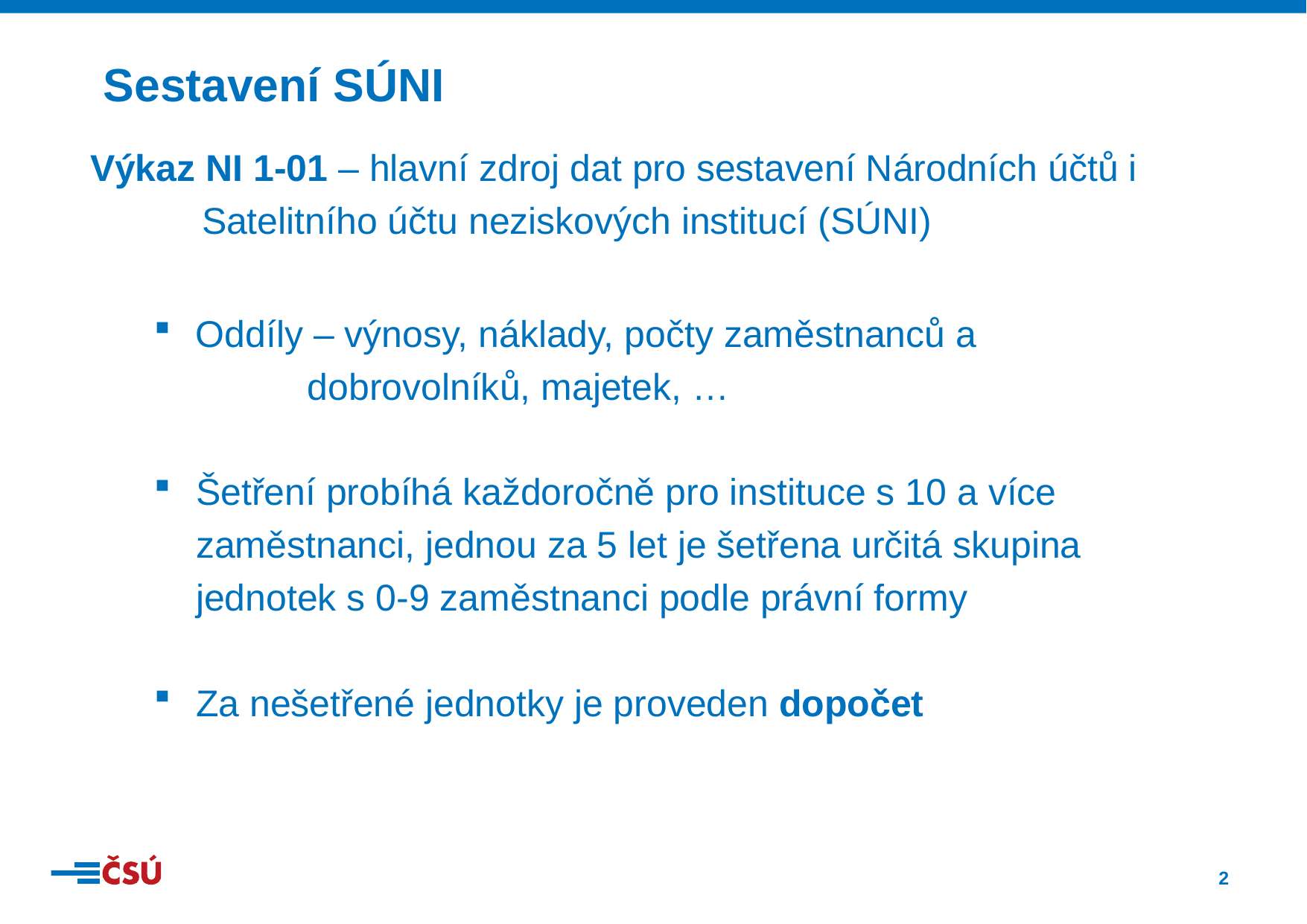

Sestavení SÚNI
Výkaz NI 1-01 – hlavní zdroj dat pro sestavení Národních účtů i 		Satelitního účtu neziskových institucí (SÚNI)

Oddíly – výnosy, náklady, počty zaměstnanců a 			dobrovolníků, majetek, …

Šetření probíhá každoročně pro instituce s 10 a více zaměstnanci, jednou za 5 let je šetřena určitá skupina jednotek s 0-9 zaměstnanci podle právní formy

Za nešetřené jednotky je proveden dopočet